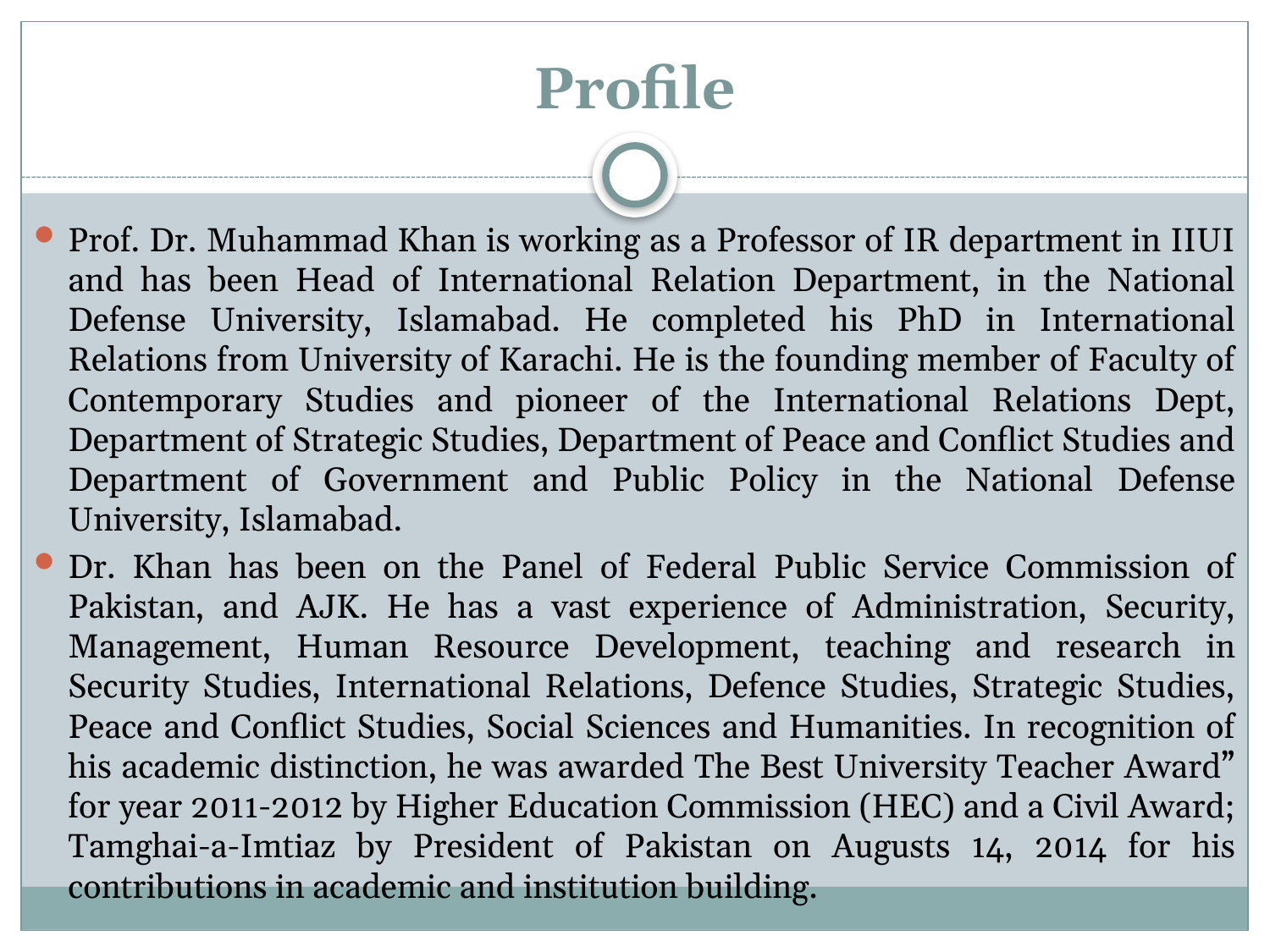

# Profile
Prof. Dr. Muhammad Khan is working as a Professor of IR department in IIUI and has been Head of International Relation Department, in the National Defense University, Islamabad. He completed his PhD in International Relations from University of Karachi. He is the founding member of Faculty of Contemporary Studies and pioneer of the International Relations Dept, Department of Strategic Studies, Department of Peace and Conflict Studies and Department of Government and Public Policy in the National Defense University, Islamabad.
Dr. Khan has been on the Panel of Federal Public Service Commission of Pakistan, and AJK. He has a vast experience of Administration, Security, Management, Human Resource Development, teaching and research in Security Studies, International Relations, Defence Studies, Strategic Studies, Peace and Conflict Studies, Social Sciences and Humanities. In recognition of his academic distinction, he was awarded The Best University Teacher Award” for year 2011-2012 by Higher Education Commission (HEC) and a Civil Award; Tamghai-a-Imtiaz by President of Pakistan on Augusts 14, 2014 for his contributions in academic and institution building.